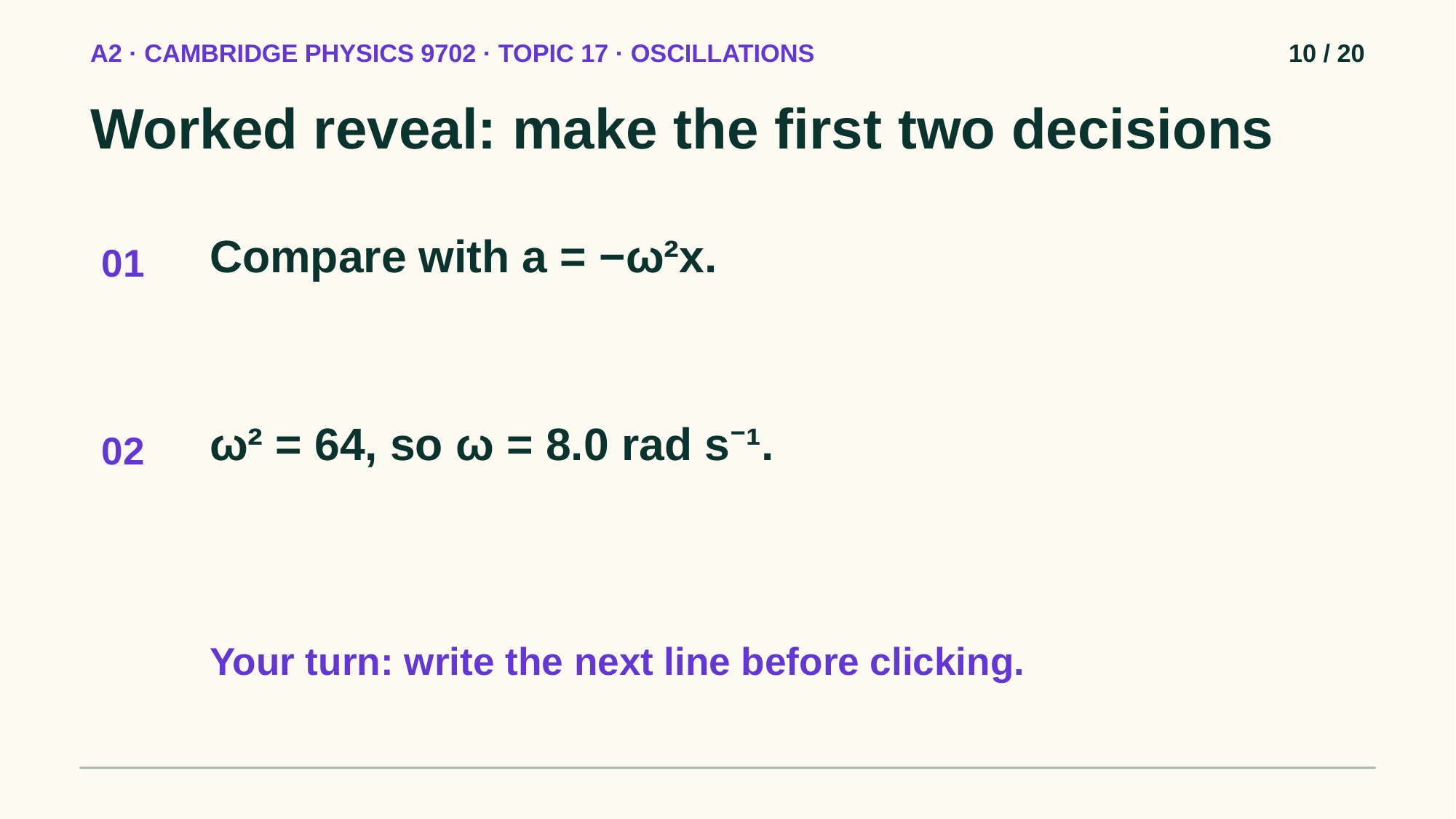

A2 · CAMBRIDGE PHYSICS 9702 · TOPIC 17 · OSCILLATIONS
10 / 20
Worked reveal: make the first two decisions
Compare with a = −ω²x.
01
ω² = 64, so ω = 8.0 rad s⁻¹.
02
Your turn: write the next line before clicking.